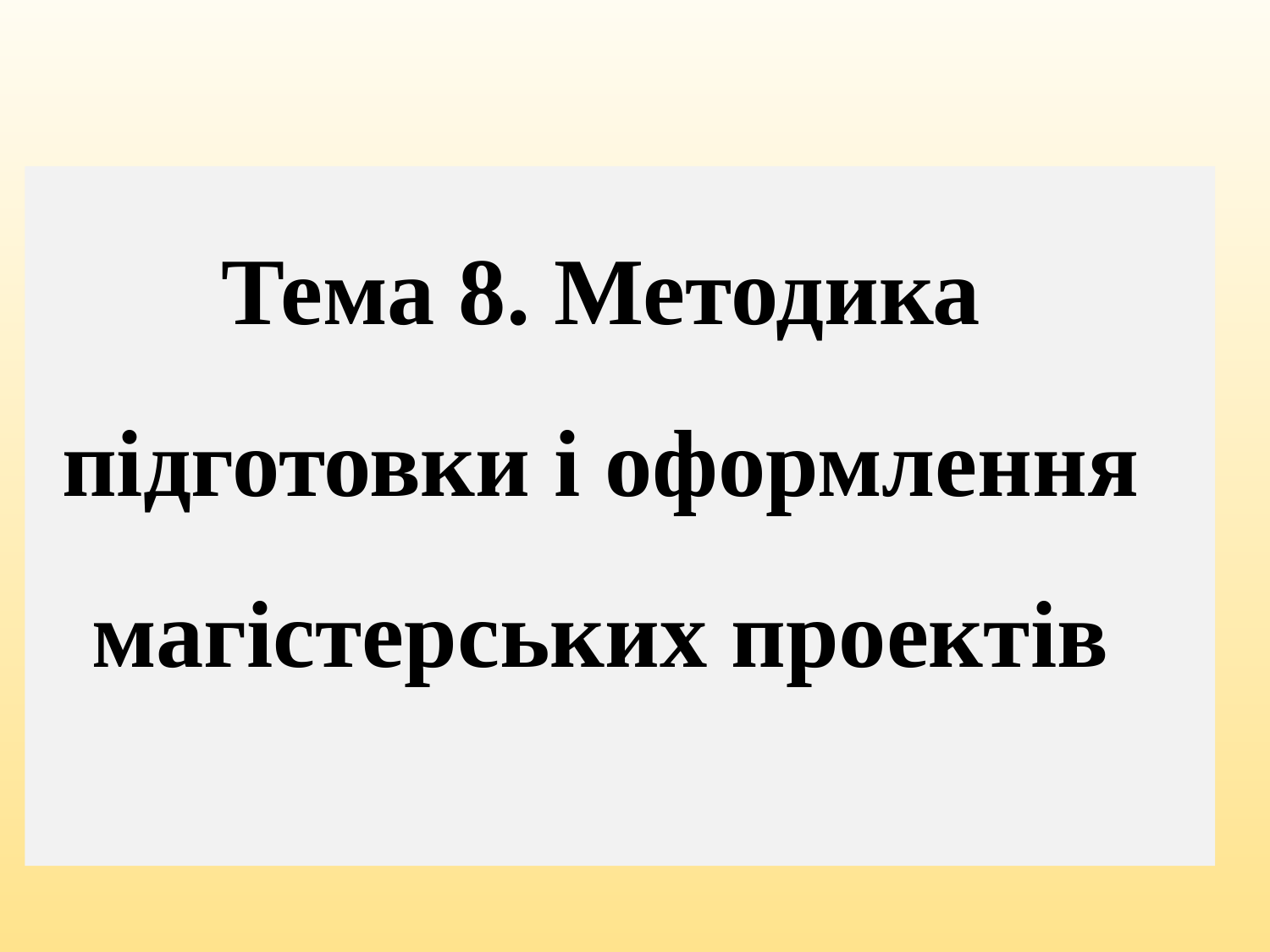

Тема 8. Методика підготовки і оформлення магістерських проектів